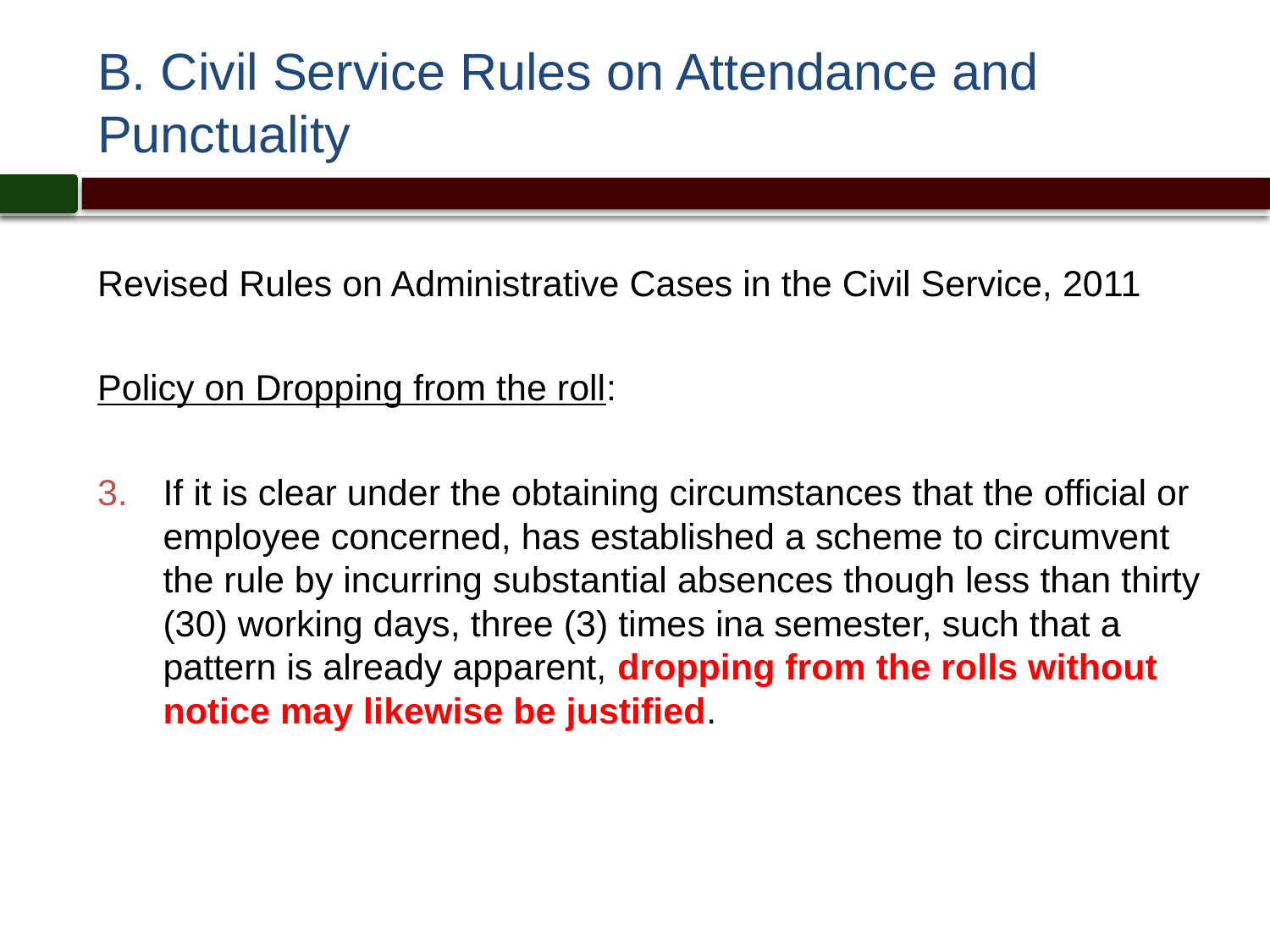

# B. Civil Service Rules on Attendance and Punctuality
Revised Rules on Administrative Cases in the Civil Service, 2011

Policy on Dropping from the roll:

If it is clear under the obtaining circumstances that the official or employee concerned, has established a scheme to circumvent the rule by incurring substantial absences though less than thirty (30) working days, three (3) times ina semester, such that a pattern is already apparent, dropping from the rolls without notice may likewise be justified.